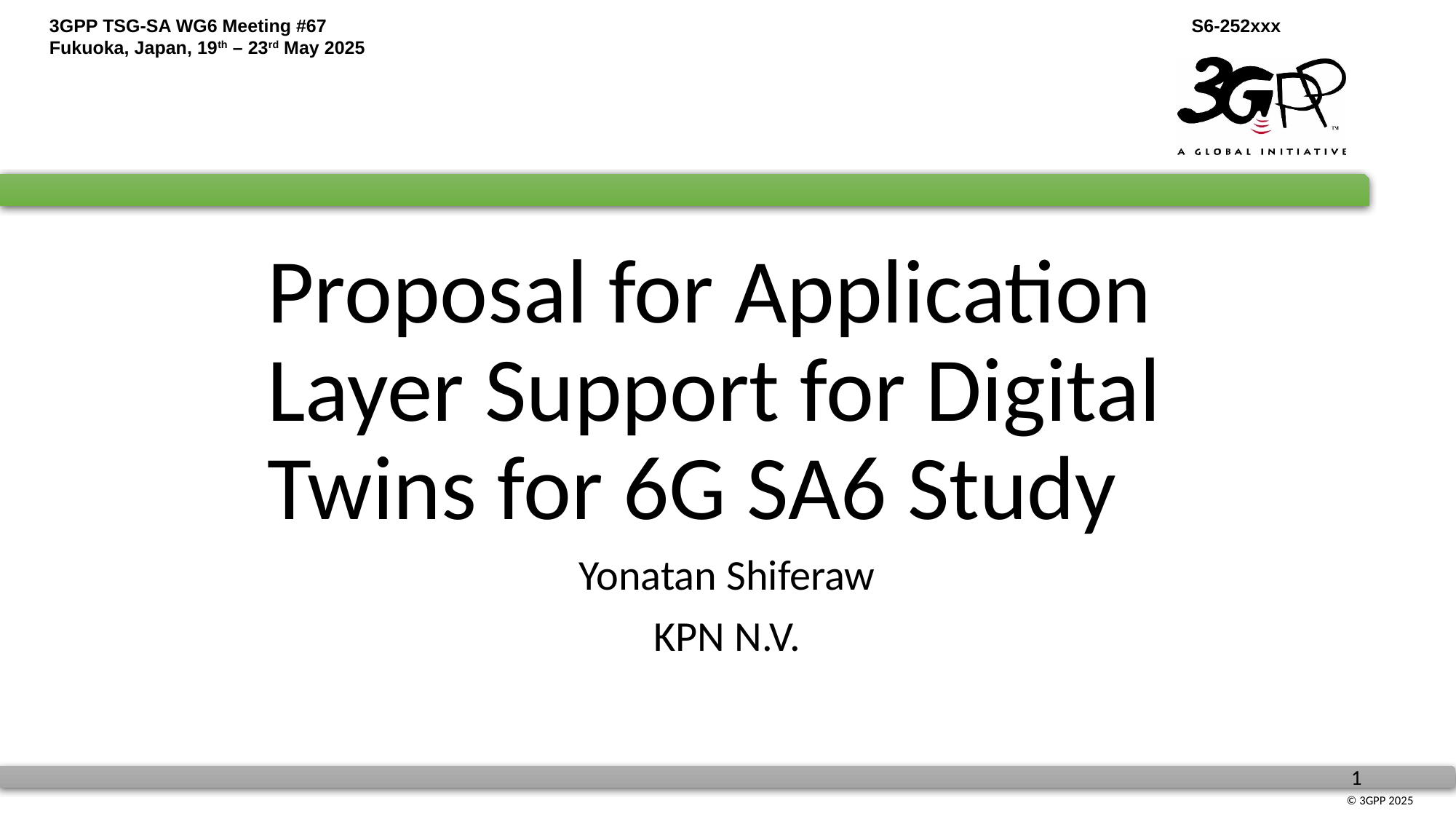

# Proposal for Application Layer Support for Digital Twins for 6G SA6 Study
Yonatan Shiferaw
KPN N.V.